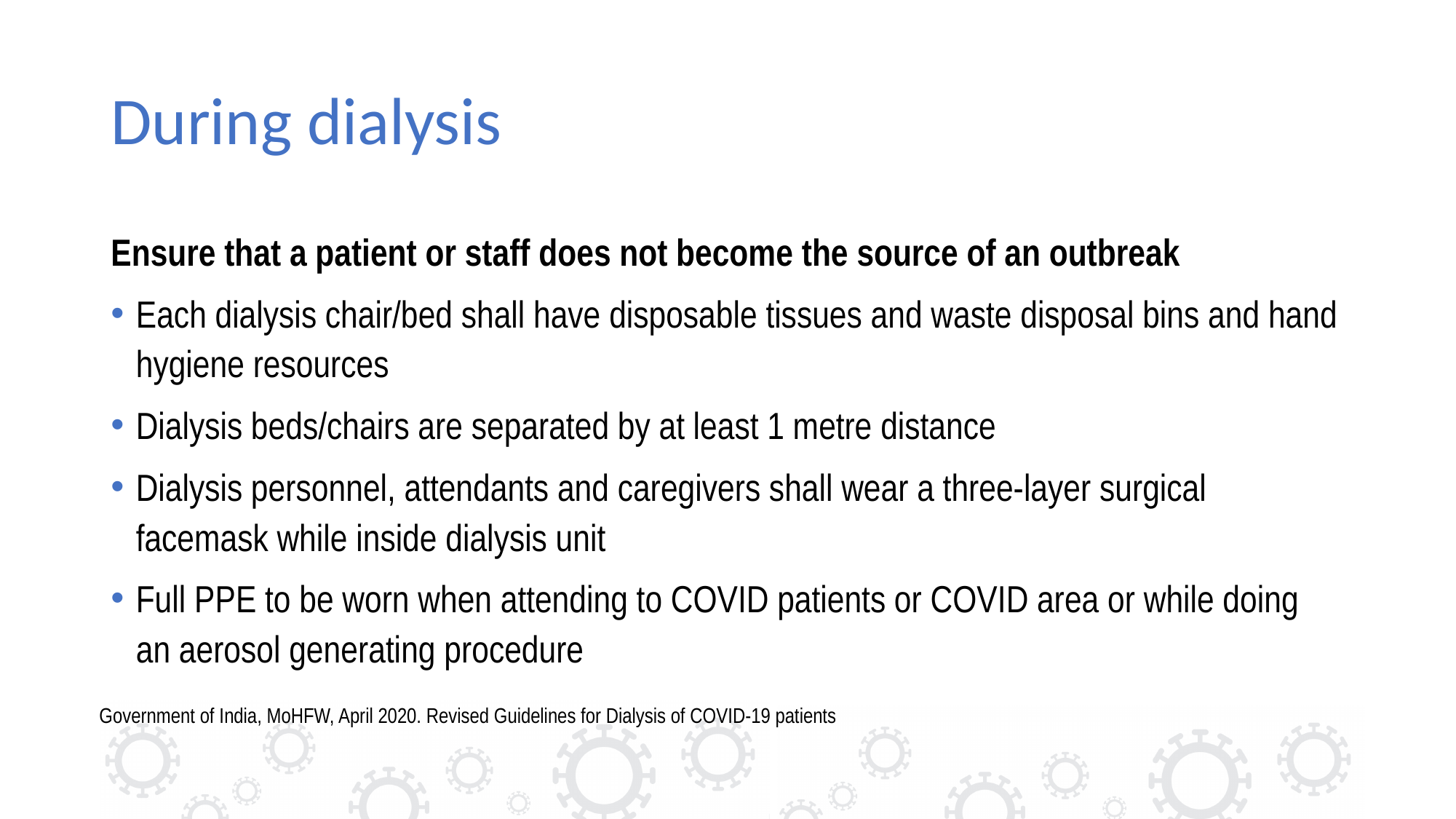

# During dialysis
Ensure that a patient or staff does not become the source of an outbreak
Each dialysis chair/bed shall have disposable tissues and waste disposal bins and hand hygiene resources
Dialysis beds/chairs are separated by at least 1 metre distance
Dialysis personnel, attendants and caregivers shall wear a three-layer surgical facemask while inside dialysis unit
Full PPE to be worn when attending to COVID patients or COVID area or while doing an aerosol generating procedure
Government of India, MoHFW, April 2020. Revised Guidelines for Dialysis of COVID-19 patients